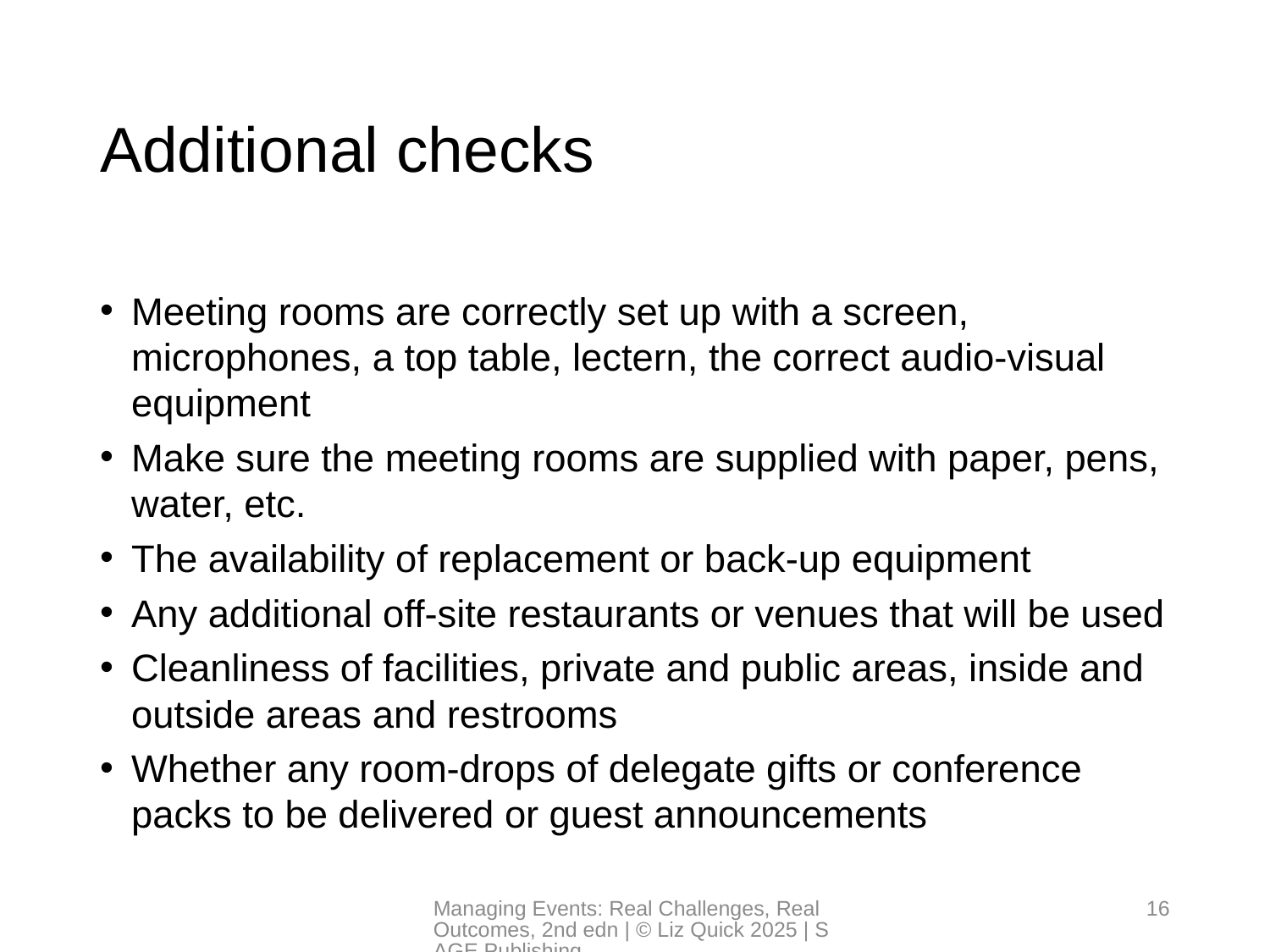

# Additional checks
Meeting rooms are correctly set up with a screen, microphones, a top table, lectern, the correct audio-visual equipment
Make sure the meeting rooms are supplied with paper, pens, water, etc.
The availability of replacement or back-up equipment
Any additional off-site restaurants or venues that will be used
Cleanliness of facilities, private and public areas, inside and outside areas and restrooms
Whether any room-drops of delegate gifts or conference packs to be delivered or guest announcements
Managing Events: Real Challenges, Real Outcomes, 2nd edn | © Liz Quick 2025 | SAGE Publishing
16